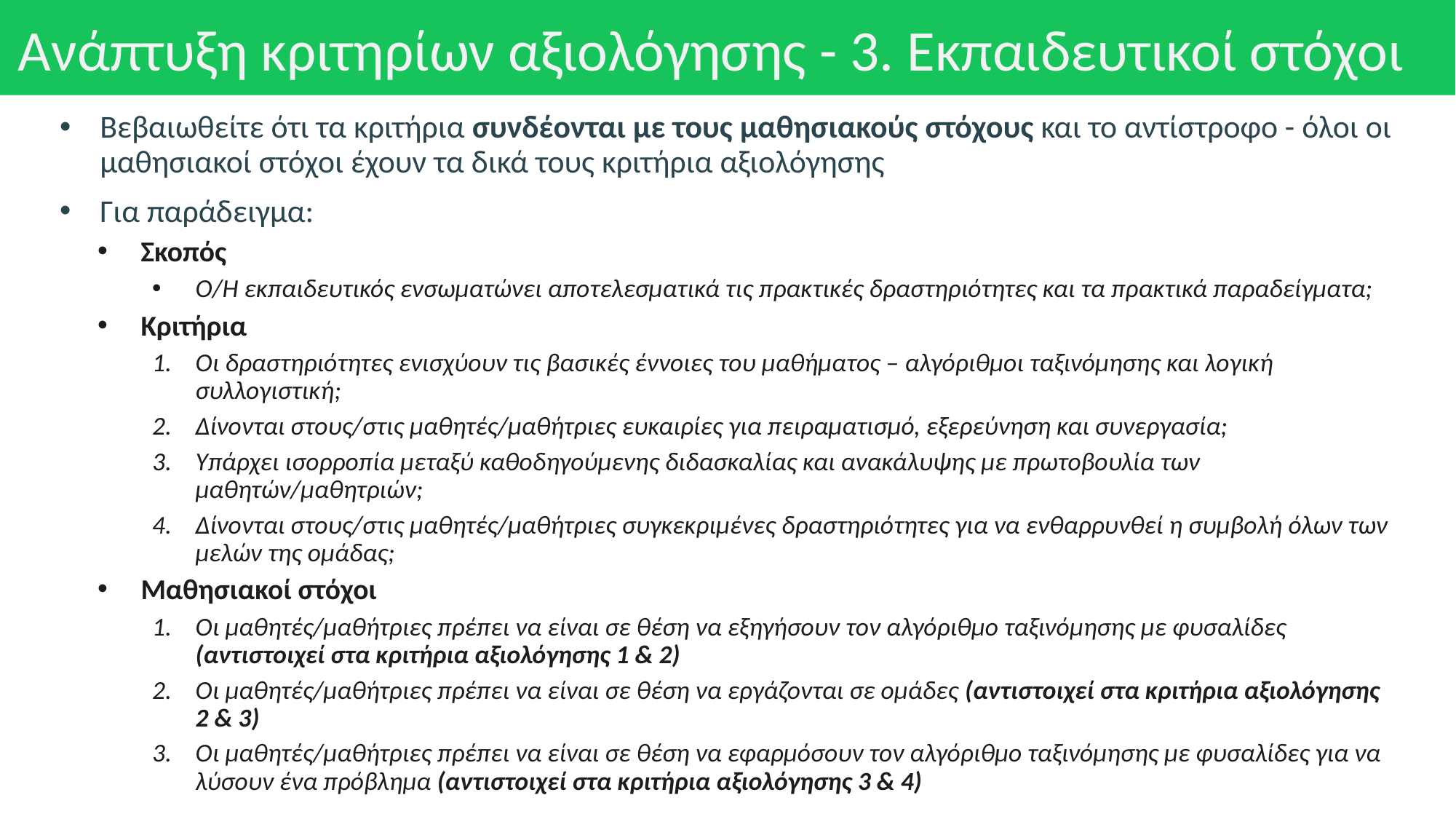

# Ανάπτυξη κριτηρίων αξιολόγησης - 3. Εκπαιδευτικοί στόχοι
Βεβαιωθείτε ότι τα κριτήρια συνδέονται με τους μαθησιακούς στόχους και το αντίστροφο - όλοι οι μαθησιακοί στόχοι έχουν τα δικά τους κριτήρια αξιολόγησης
Για παράδειγμα:
Σκοπός
Ο/Η εκπαιδευτικός ενσωματώνει αποτελεσματικά τις πρακτικές δραστηριότητες και τα πρακτικά παραδείγματα;
Κριτήρια
Οι δραστηριότητες ενισχύουν τις βασικές έννοιες του μαθήματος – αλγόριθμοι ταξινόμησης και λογική συλλογιστική;
Δίνονται στους/στις μαθητές/μαθήτριες ευκαιρίες για πειραματισμό, εξερεύνηση και συνεργασία;
Υπάρχει ισορροπία μεταξύ καθοδηγούμενης διδασκαλίας και ανακάλυψης με πρωτοβουλία των μαθητών/μαθητριών;
Δίνονται στους/στις μαθητές/μαθήτριες συγκεκριμένες δραστηριότητες για να ενθαρρυνθεί η συμβολή όλων των μελών της ομάδας;
Μαθησιακοί στόχοι
Οι μαθητές/μαθήτριες πρέπει να είναι σε θέση να εξηγήσουν τον αλγόριθμο ταξινόμησης με φυσαλίδες (αντιστοιχεί στα κριτήρια αξιολόγησης 1 & 2)
Οι μαθητές/μαθήτριες πρέπει να είναι σε θέση να εργάζονται σε ομάδες (αντιστοιχεί στα κριτήρια αξιολόγησης 2 & 3)
Οι μαθητές/μαθήτριες πρέπει να είναι σε θέση να εφαρμόσουν τον αλγόριθμο ταξινόμησης με φυσαλίδες για να λύσουν ένα πρόβλημα (αντιστοιχεί στα κριτήρια αξιολόγησης 3 & 4)